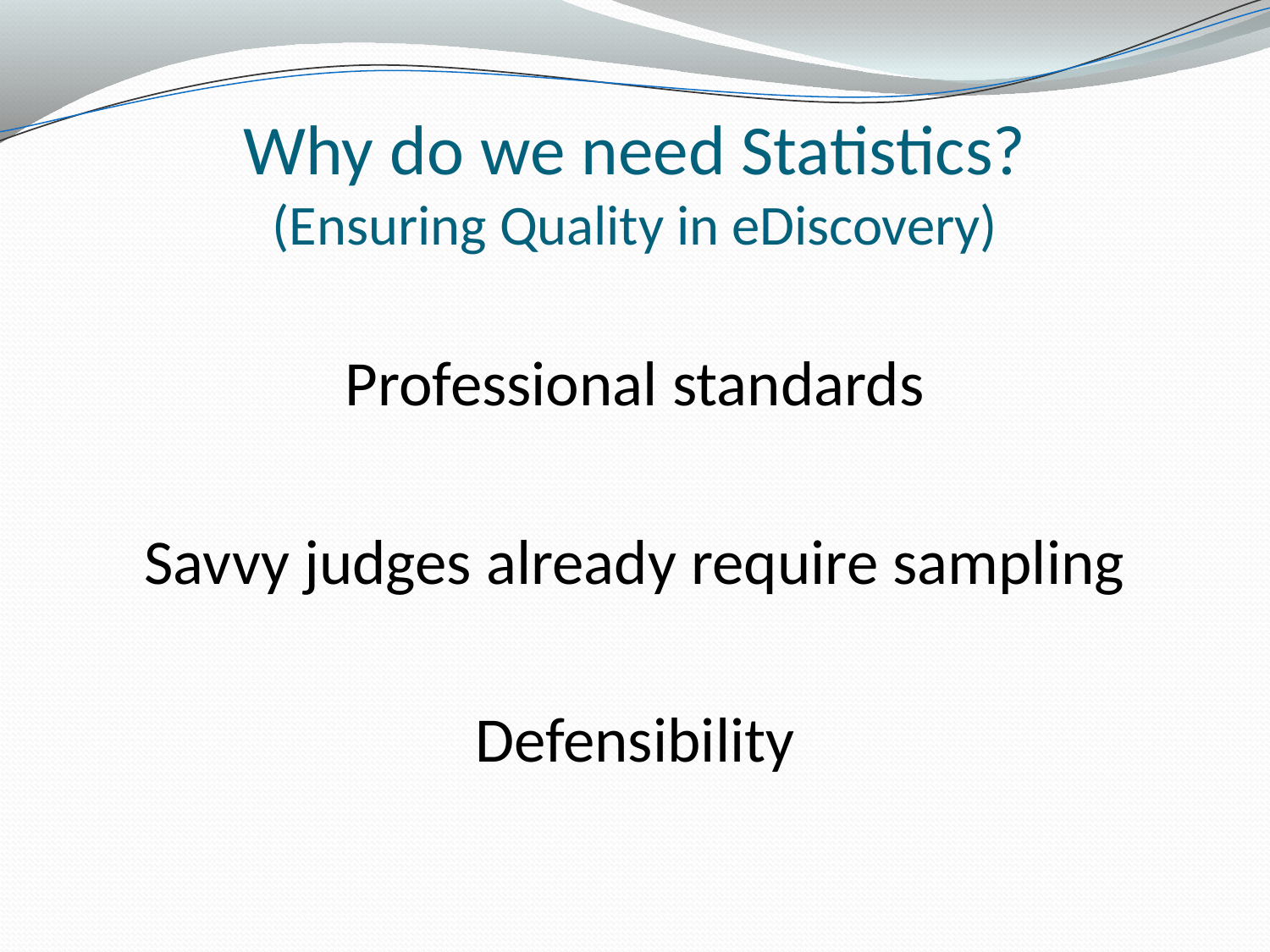

# Why do we need Statistics? (Ensuring Quality in eDiscovery)

Professional standards

Savvy judges already require sampling

Defensibility